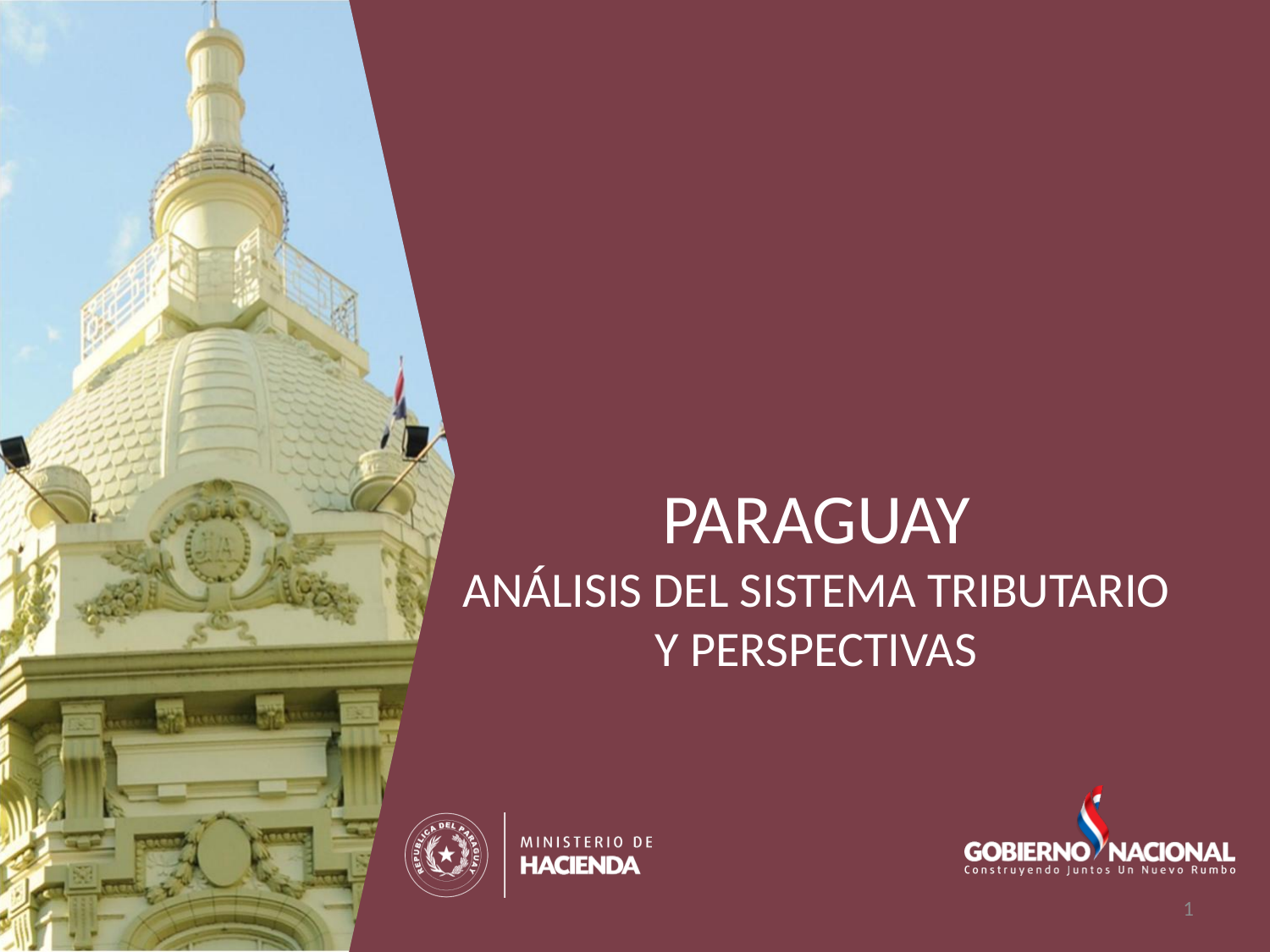

PARAGUAY
ANÁLISIS DEL SISTEMA TRIBUTARIO
 Y PERSPECTIVAS
1